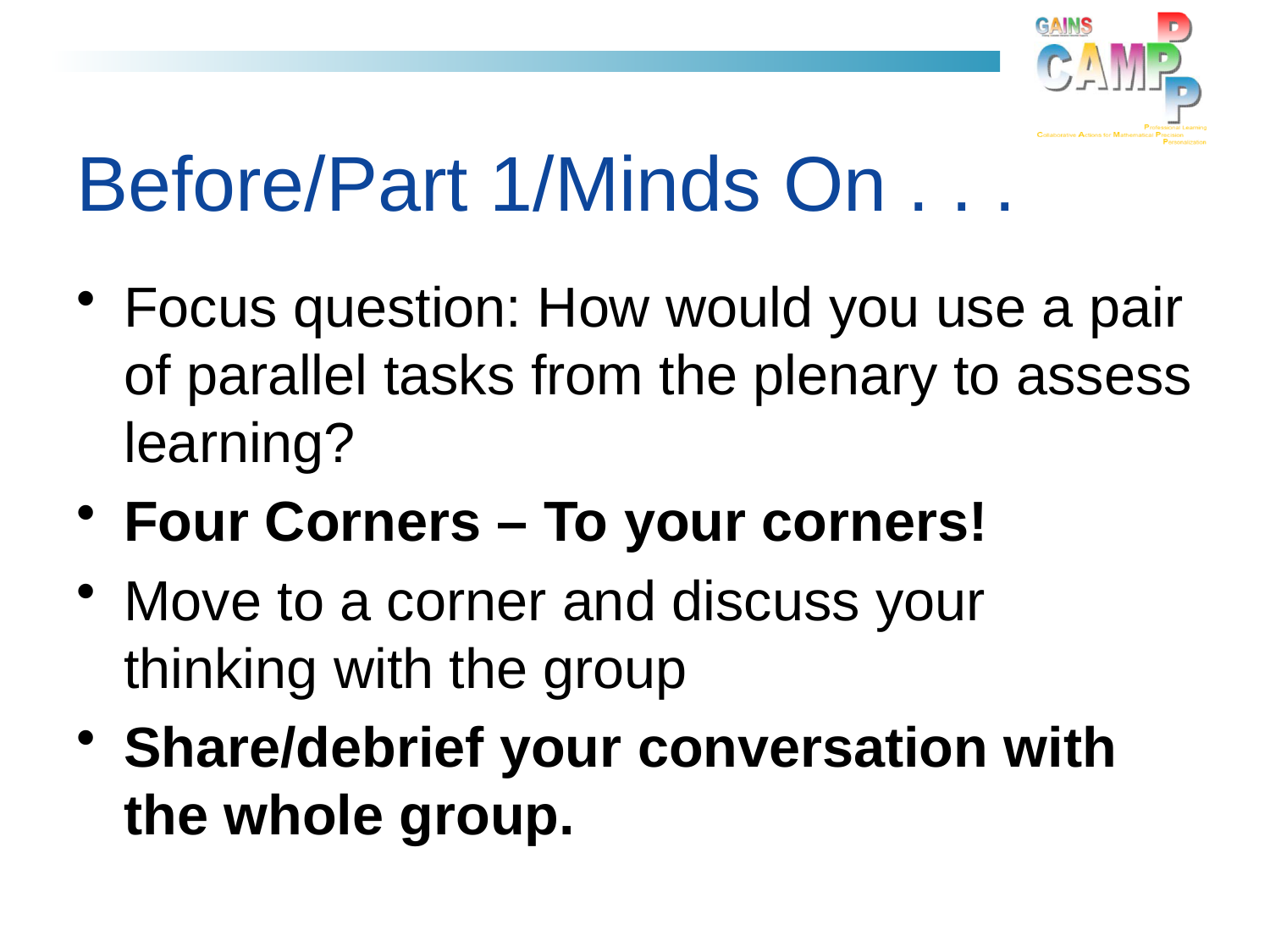

# Before/Part 1/Minds On . . .
Focus question: How would you use a pair of parallel tasks from the plenary to assess learning?
Four Corners – To your corners!
Move to a corner and discuss your thinking with the group
Share/debrief your conversation with the whole group.